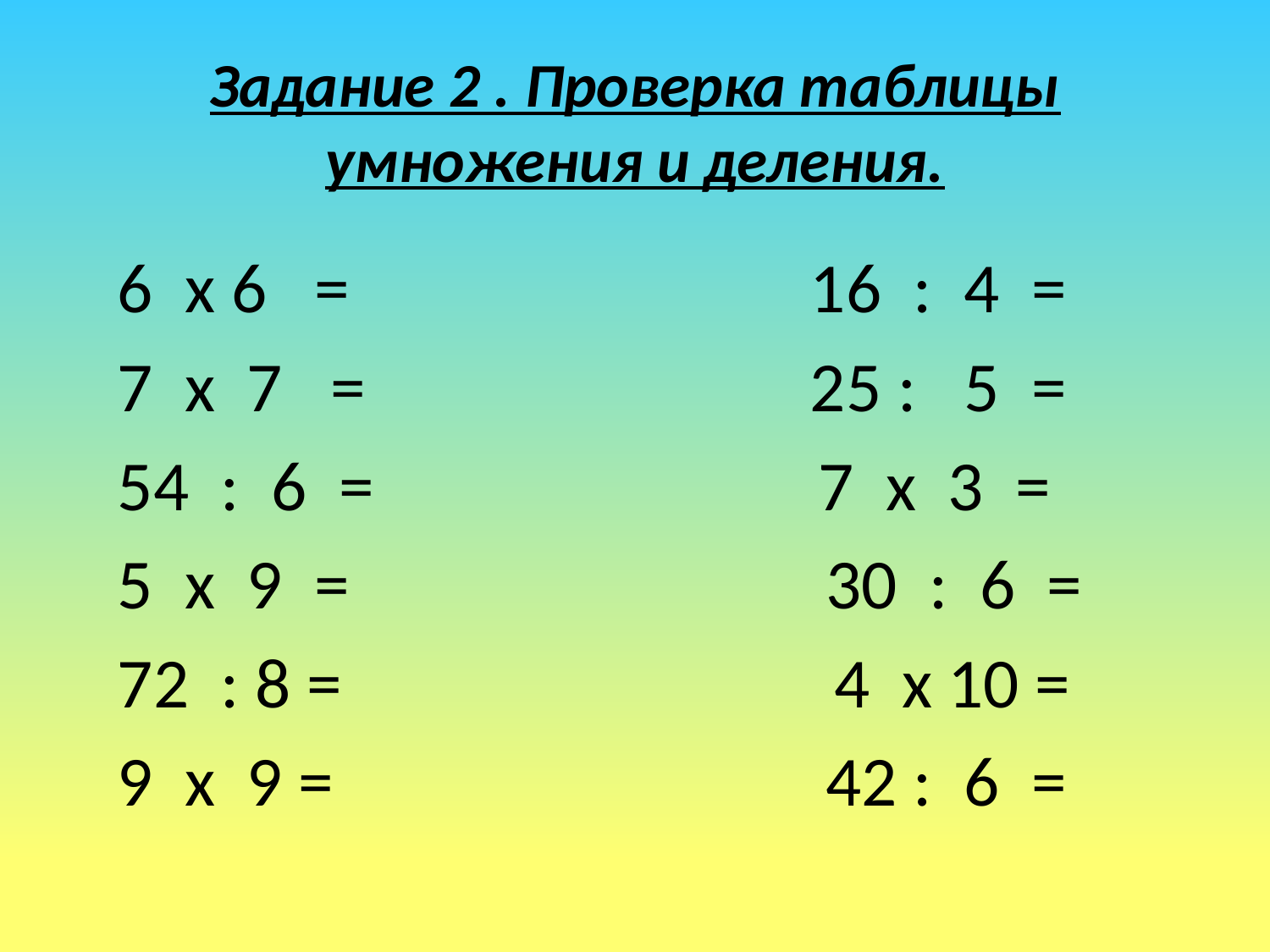

# Задание 2 . Проверка таблицы умножения и деления.
6  х 6   =                             16  :  4  =
7  х  7   =                            25 :   5  =
54  :  6  =                            7  х  3  =
5  х  9  =                              30  :  6  =
72  : 8 =                               4  х 10 =
9  х  9 =                               42 :  6  =